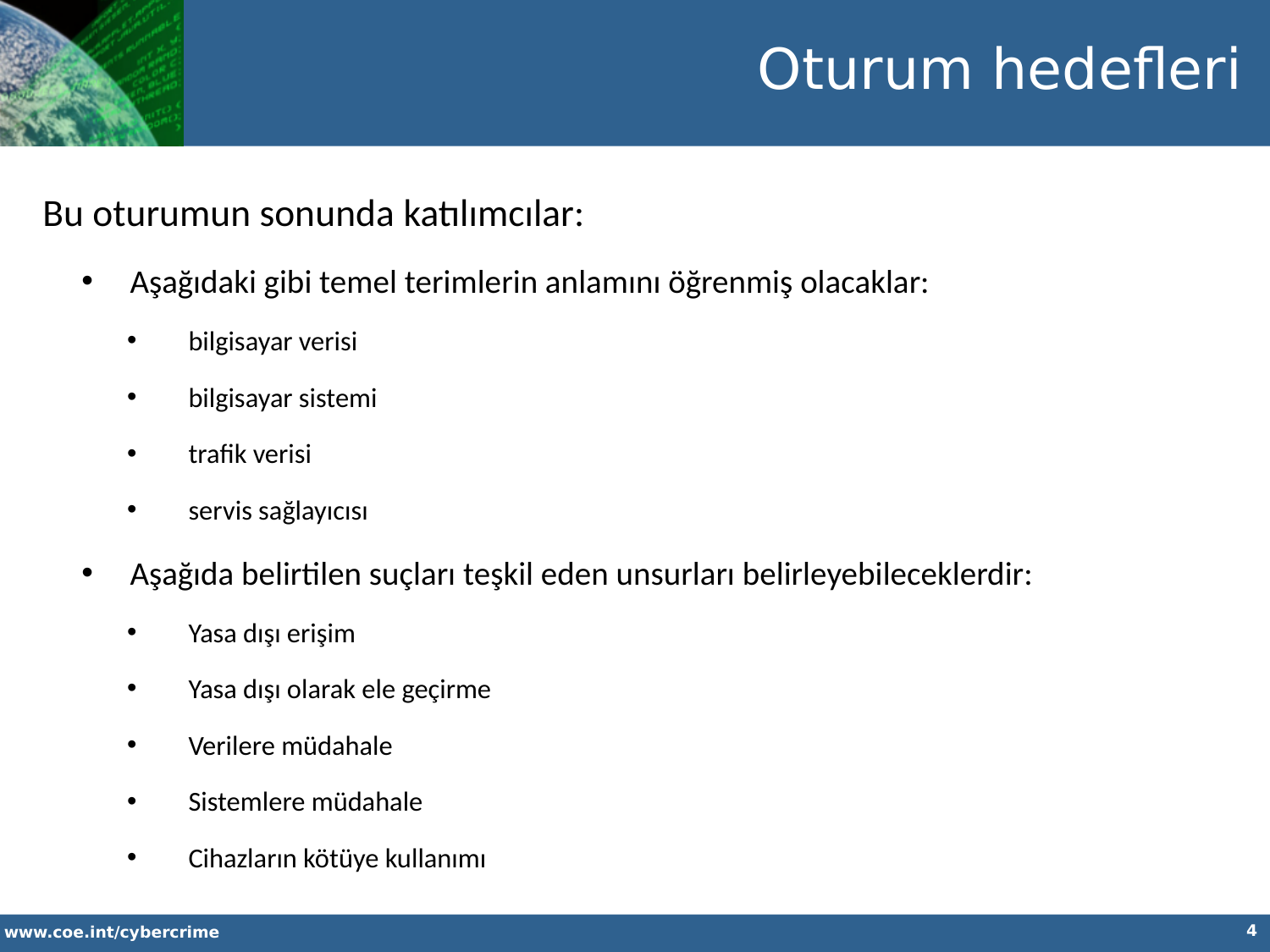

Oturum hedefleri
Bu oturumun sonunda katılımcılar:
Aşağıdaki gibi temel terimlerin anlamını öğrenmiş olacaklar:
bilgisayar verisi
bilgisayar sistemi
trafik verisi
servis sağlayıcısı
Aşağıda belirtilen suçları teşkil eden unsurları belirleyebileceklerdir:
Yasa dışı erişim
Yasa dışı olarak ele geçirme
Verilere müdahale
Sistemlere müdahale
Cihazların kötüye kullanımı